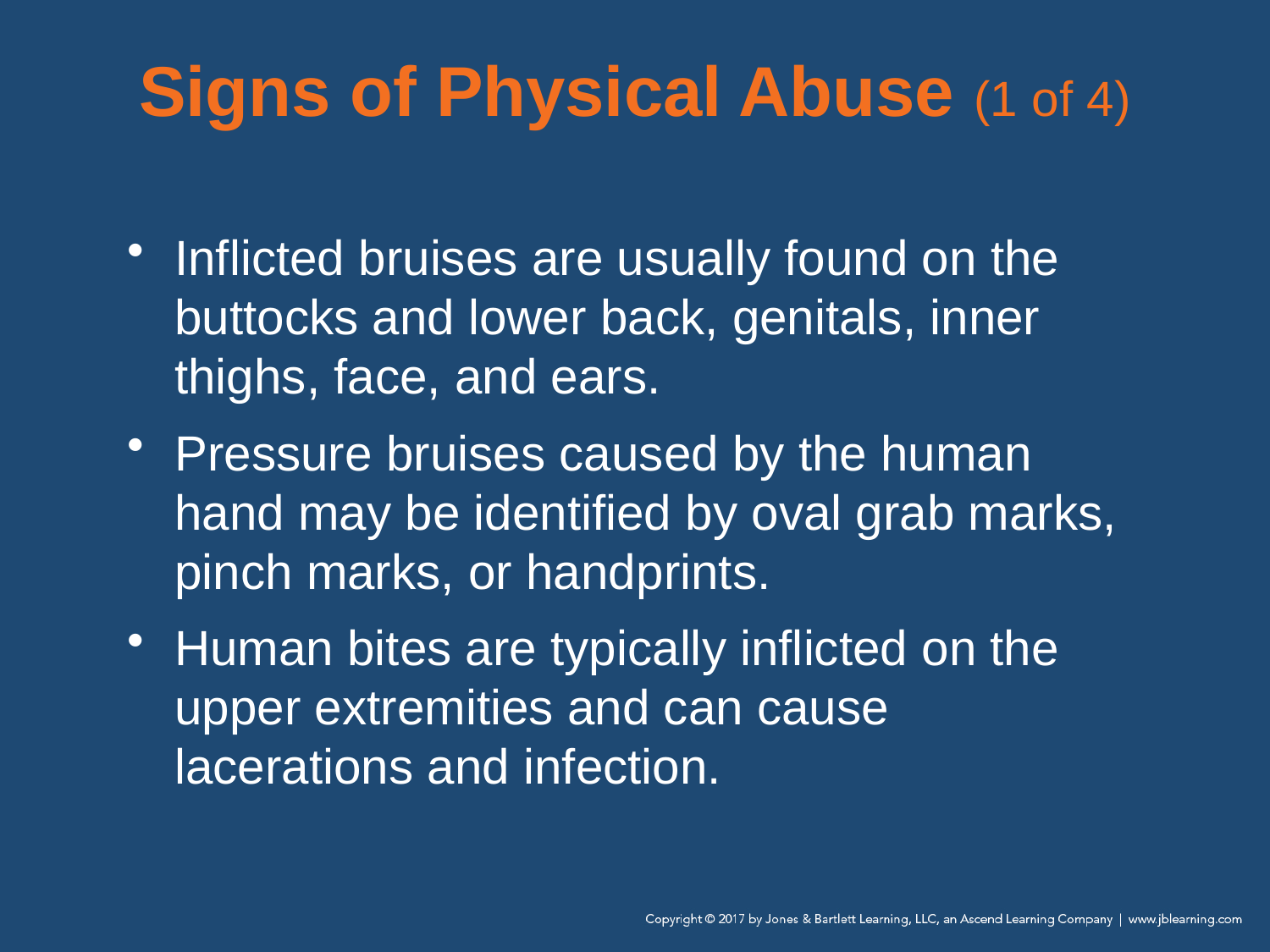

# Signs of Physical Abuse (1 of 4)
Inflicted bruises are usually found on the buttocks and lower back, genitals, inner thighs, face, and ears.
Pressure bruises caused by the human hand may be identified by oval grab marks, pinch marks, or handprints.
Human bites are typically inflicted on the upper extremities and can cause lacerations and infection.